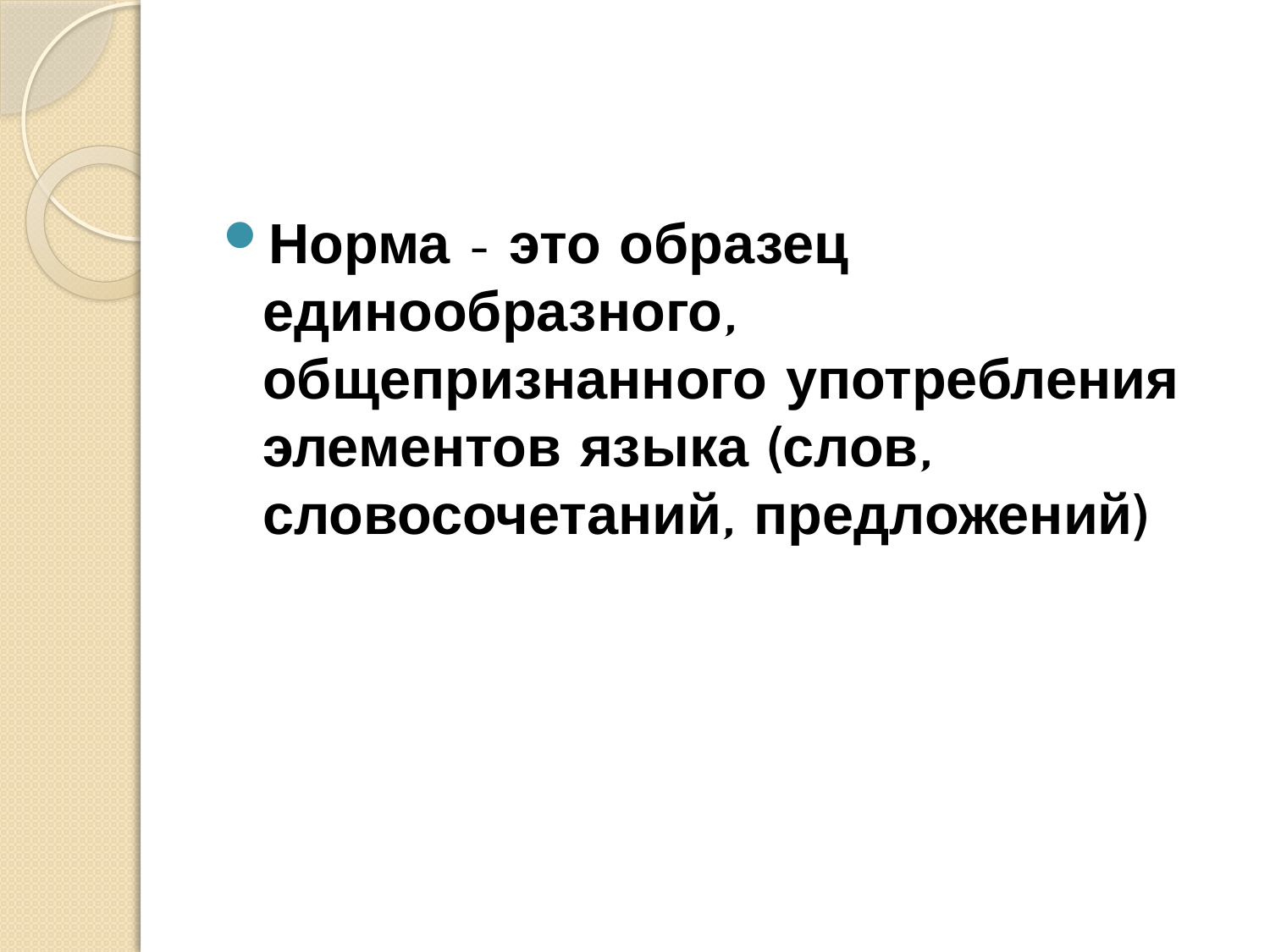

#
Норма - это образец единообразного, общепризнанного употребления элементов языка (слов, словосочетаний, предложений)